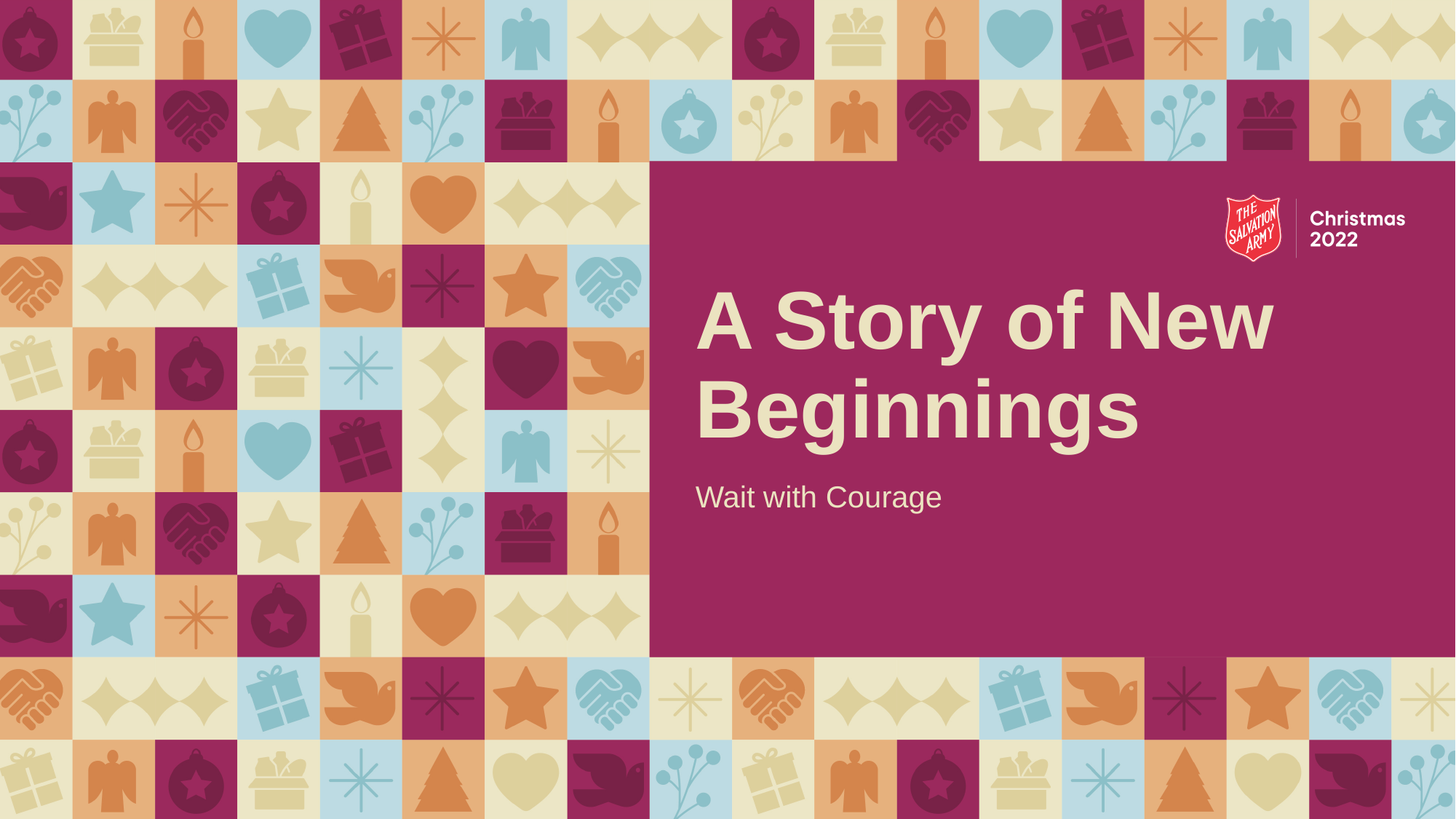

# A Story of New Beginnings
Wait with Courage